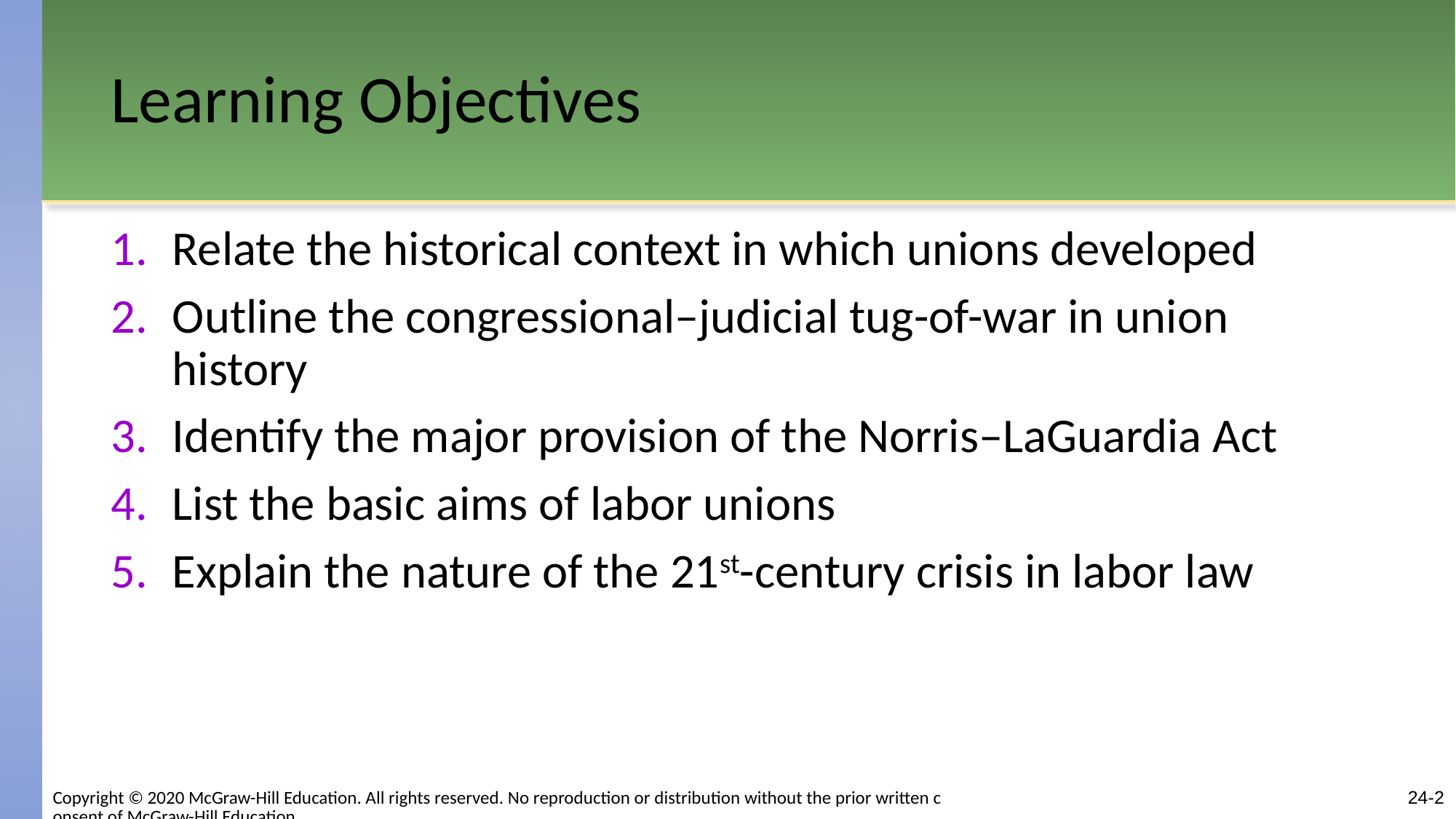

# Learning Objectives
Relate the historical context in which unions developed
Outline the congressional–judicial tug-of-war in union history
Identify the major provision of the Norris–LaGuardia Act
List the basic aims of labor unions
Explain the nature of the 21st-century crisis in labor law
Copyright © 2020 McGraw-Hill Education. All rights reserved. No reproduction or distribution without the prior written consent of McGraw-Hill Education.
24-2